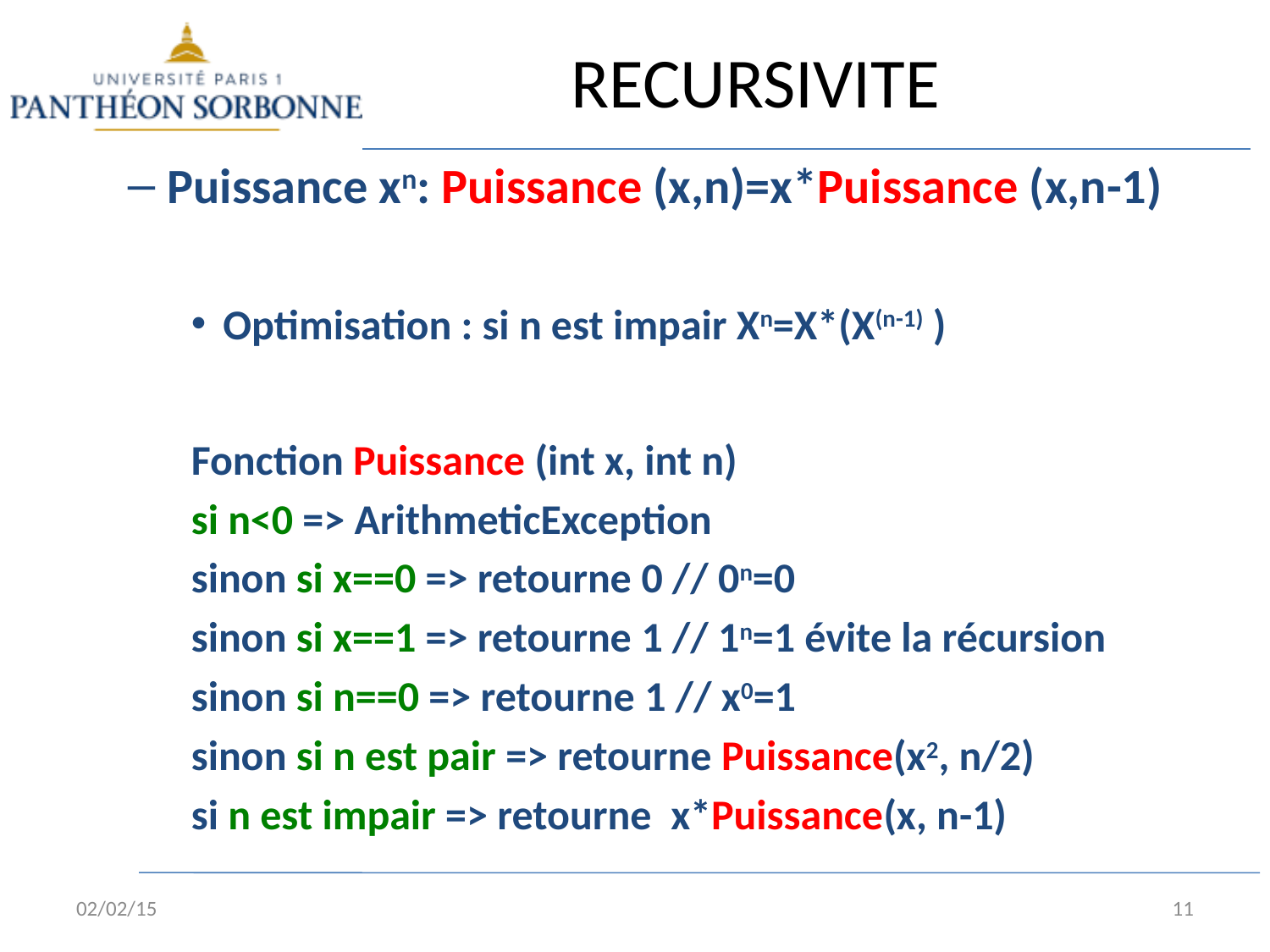

# RECURSIVITE
Puissance xn: Puissance (x,n)=x*Puissance (x,n-1)

Optimisation : si n est impair Xn=X*(X(n-1) )

Fonction Puissance (int x, int n)
si n<0 => ArithmeticException
sinon si x==0 => retourne 0 // 0n=0
sinon si x==1 => retourne 1 // 1n=1 évite la récursion
sinon si n==0 => retourne 1 // x0=1
sinon si n est pair => retourne Puissance(x2, n/2)
si n est impair => retourne  x*Puissance(x, n-1)

02/02/15
11